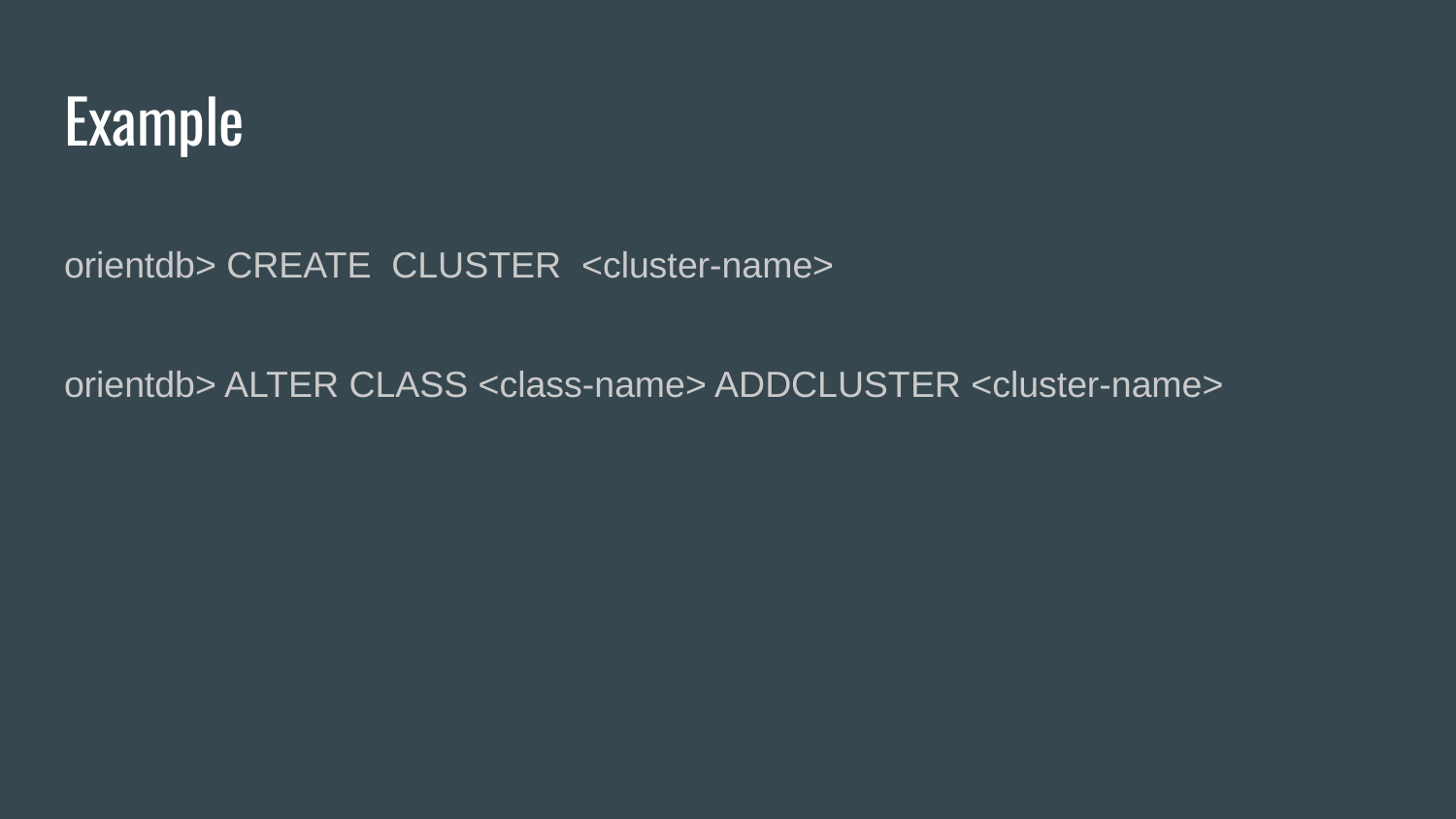

# Example
orientdb> CREATE  CLUSTER  <cluster-name>
orientdb> ALTER CLASS <class-name> ADDCLUSTER <cluster-name>